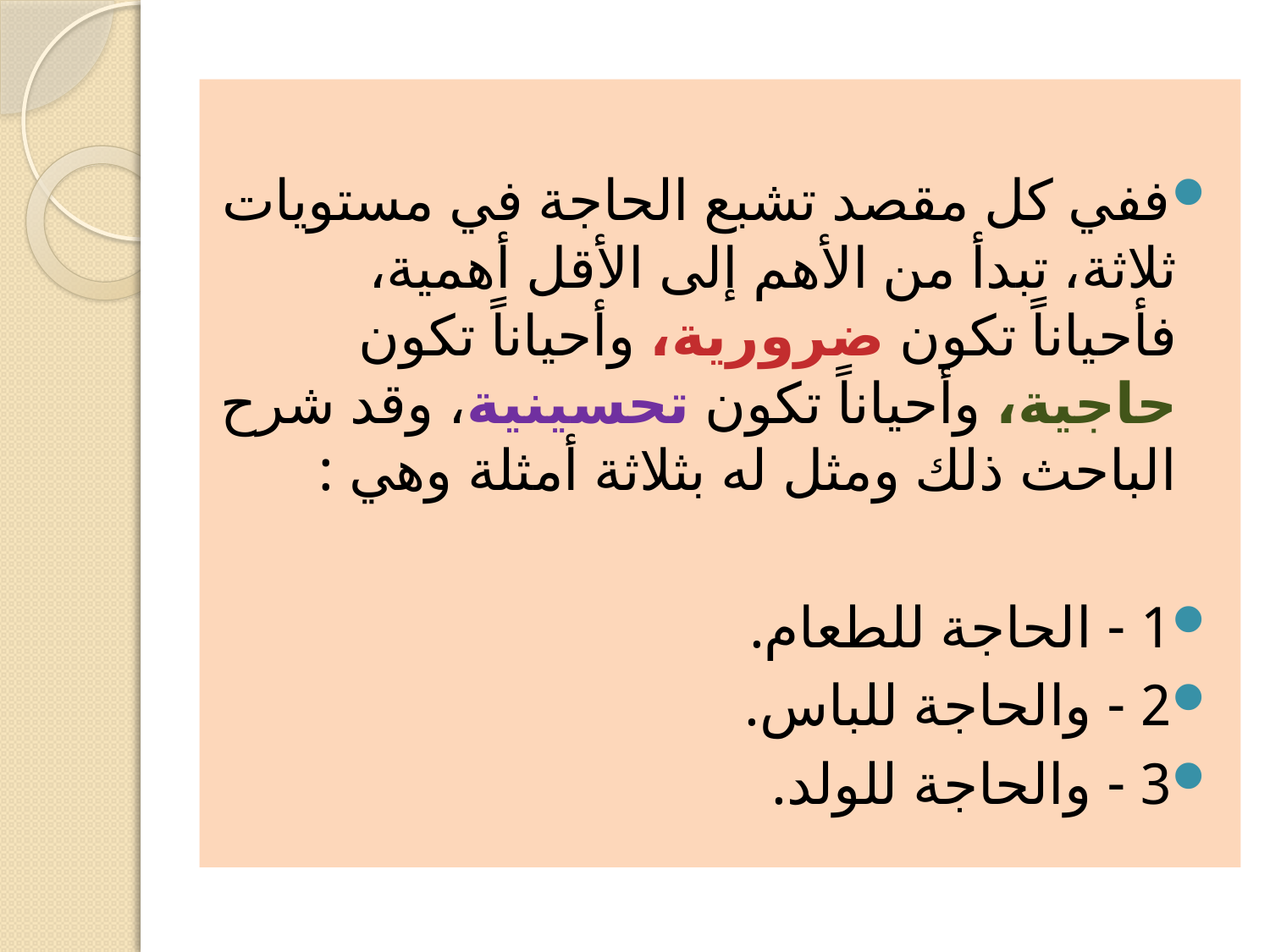

ففي كل مقصد تشبع الحاجة في مستويات ثلاثة، تبدأ من الأهم إلى الأقل أهمية، فأحياناً تكون ضرورية، وأحياناً تكون حاجية، وأحياناً تكون تحسينية، وقد شرح الباحث ذلك ومثل له بثلاثة أمثلة وهي :

1 - الحاجة للطعام.
2 - والحاجة للباس.
3 - والحاجة للولد.